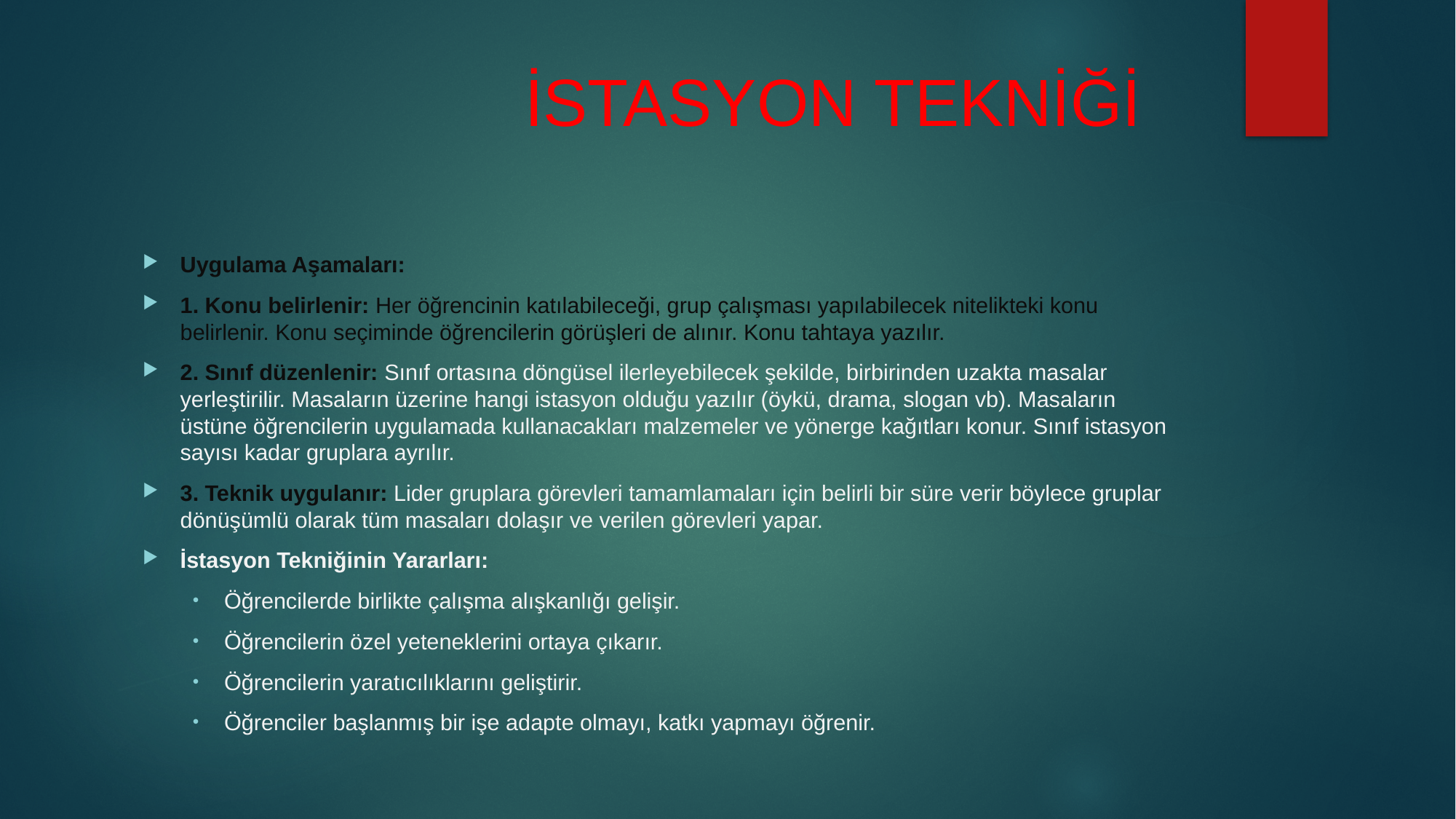

# İSTASYON TEKNİĞİ
Uygulama Aşamaları:
1. Konu belirlenir: Her öğrencinin katılabileceği, grup çalışması yapılabilecek nitelikteki konu belirlenir. Konu seçiminde öğrencilerin görüşleri de alınır. Konu tahtaya yazılır.
2. Sınıf düzenlenir: Sınıf ortasına döngüsel ilerleyebilecek şekilde, birbirinden uzakta masalar yerleştirilir. Masaların üzerine hangi istasyon olduğu yazılır (öykü, drama, slogan vb). Masaların üstüne öğrencilerin uygulamada kullanacakları malzemeler ve yönerge kağıtları konur. Sınıf istasyon sayısı kadar gruplara ayrılır.
3. Teknik uygulanır: Lider gruplara görevleri tamamlamaları için belirli bir süre verir böylece gruplar dönüşümlü olarak tüm masaları dolaşır ve verilen görevleri yapar.
İstasyon Tekniğinin Yararları:
Öğrencilerde birlikte çalışma alışkanlığı gelişir.
Öğrencilerin özel yeteneklerini ortaya çıkarır.
Öğrencilerin yaratıcılıklarını geliştirir.
Öğrenciler başlanmış bir işe adapte olmayı, katkı yapmayı öğrenir.